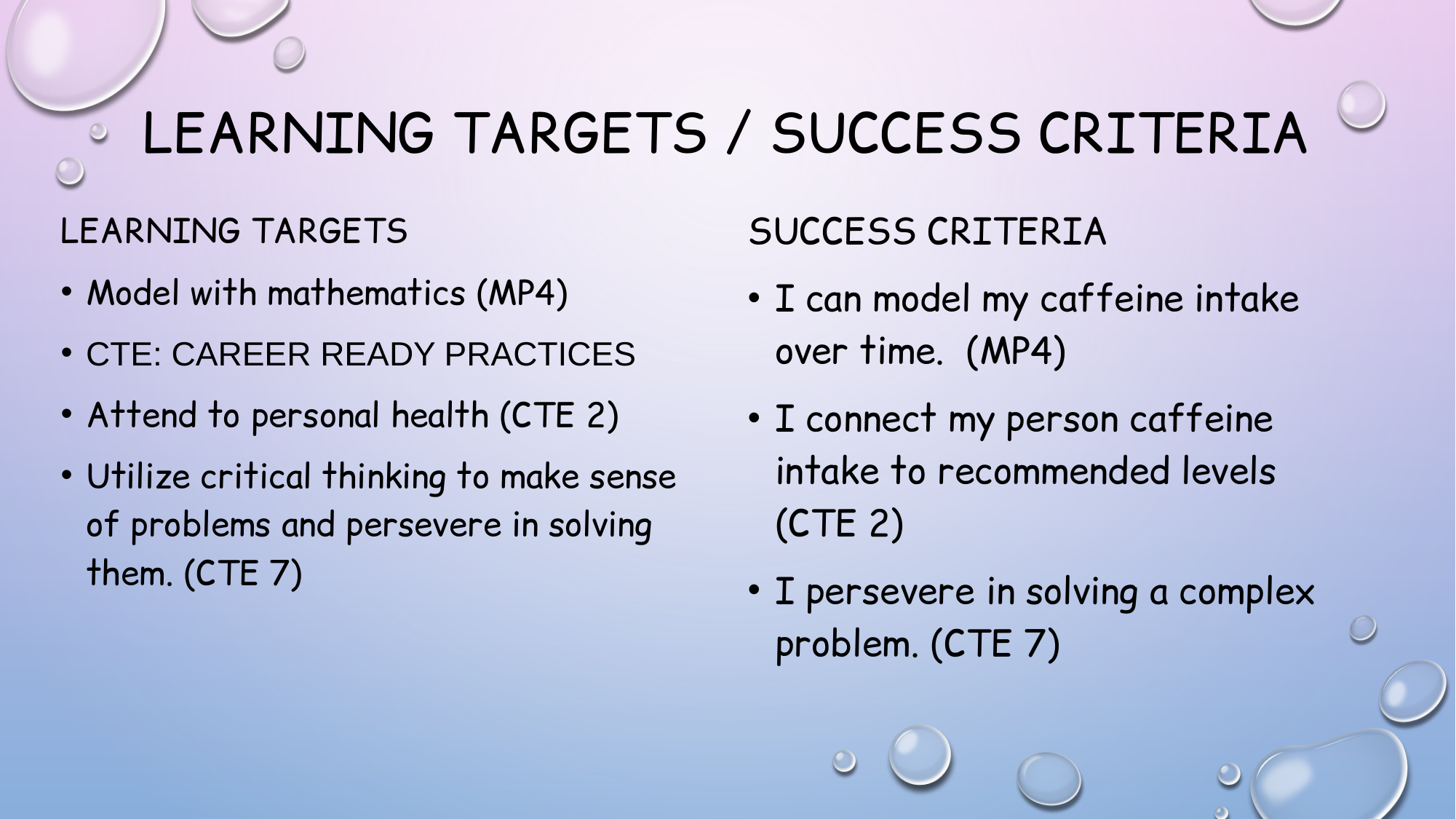

# Learning Targets / Success criteria
SUCCESS CRITERIA
I can model my caffeine intake over time.  (MP4)
I connect my person caffeine intake to recommended levels (CTE 2)
I persevere in solving a complex problem. (CTE 7)

LEARNING TARGETS
Model with mathematics (MP4)
CTE: Career Ready Practices
Attend to personal health (CTE 2)
Utilize critical thinking to make sense of problems and persevere in solving them. (CTE 7)